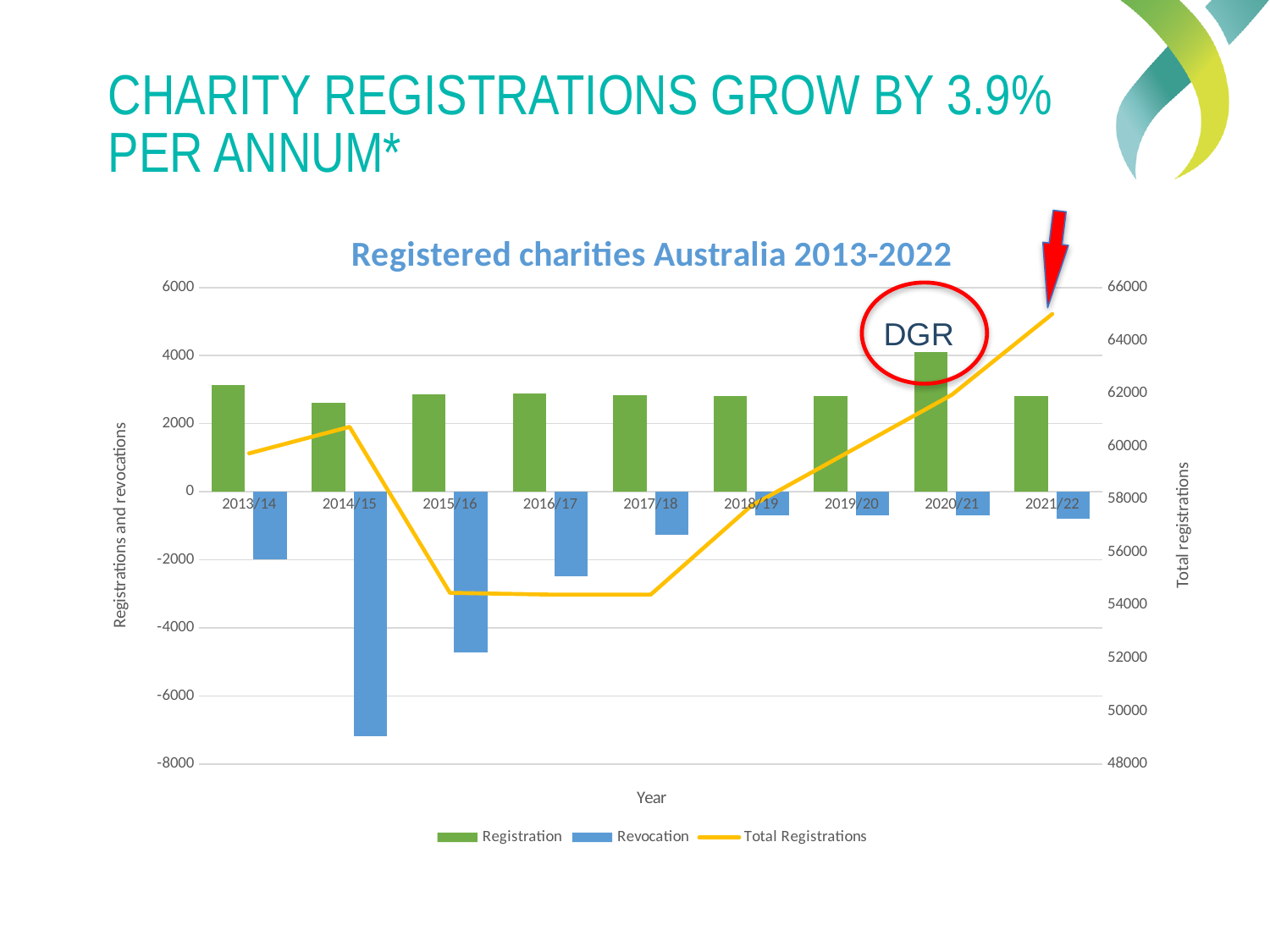

# Charity registrations grow by 3.9% per annum*

### Chart: Registered charities Australia 2013-2022

| Category | Registration | Revocation | Total Registrations |
|---|---|---|---|
| 2013/14 | 3141.0 | -1998.0 | 59736.0 |
| 2014/15 | 2625.0 | -7173.0 | 60736.0 |
| 2015/16 | 2850.0 | -4714.0 | 54468.0 |
| 2016/17 | 2887.0 | -2471.0 | 54400.0 |
| 2017/18 | 2832.0 | -1261.0 | 54400.0 |
| 2018/19 | 2800.0 | -700.0 | 57750.0 |
| 2019/20 | 2800.0 | -700.0 | 59850.0 |
| 2020/21 | 4100.0 | -700.0 | 61950.0 |
| 2021/22 | 2800.0 | -800.0 | 65000.0 |
DGR